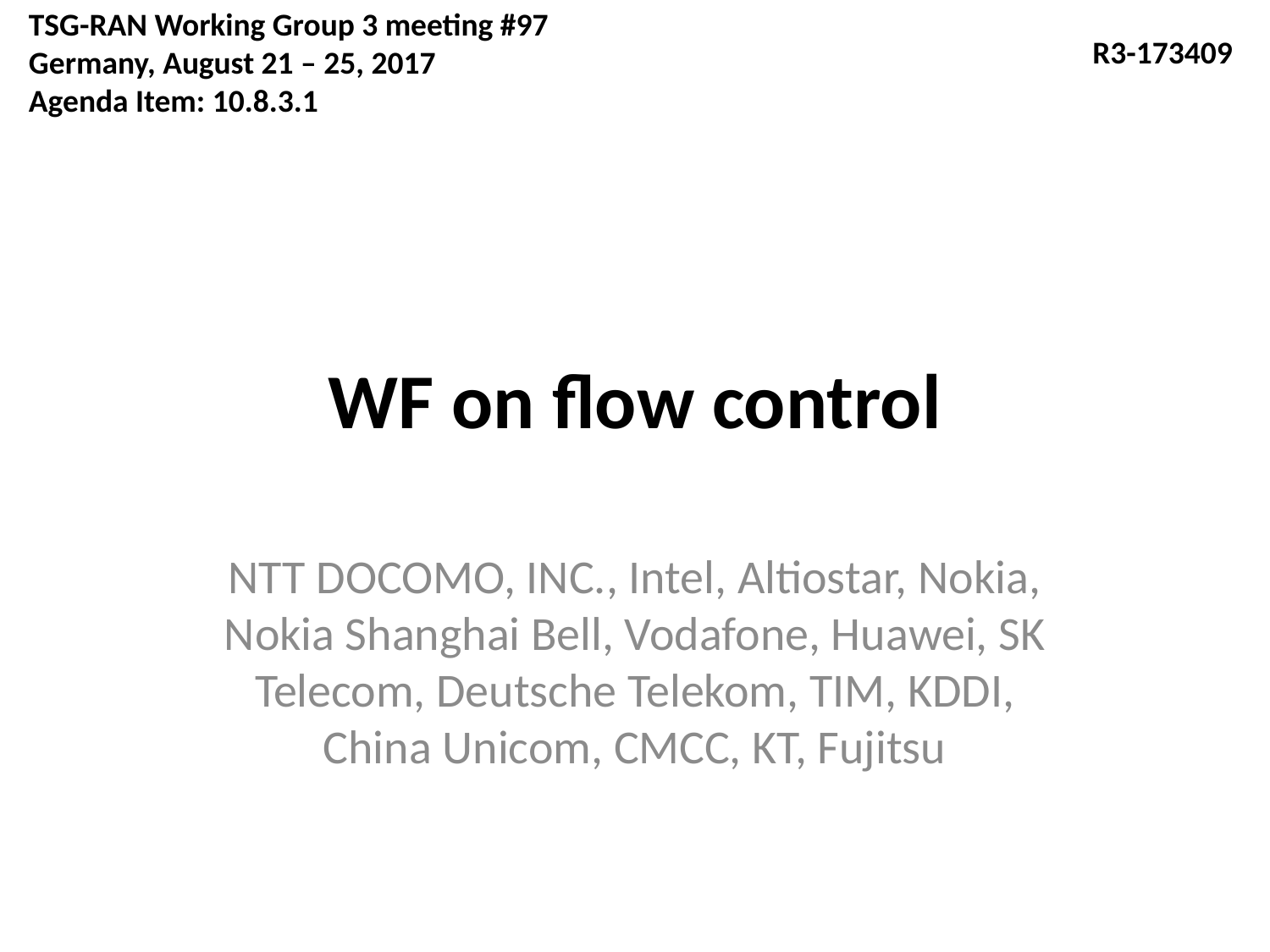

TSG-RAN Working Group 3 meeting #97
Germany, August 21 – 25, 2017
Agenda Item: 10.8.3.1
R3-173409
# WF on flow control
NTT DOCOMO, INC., Intel, Altiostar, Nokia, Nokia Shanghai Bell, Vodafone, Huawei, SK Telecom, Deutsche Telekom, TIM, KDDI, China Unicom, CMCC, KT, Fujitsu